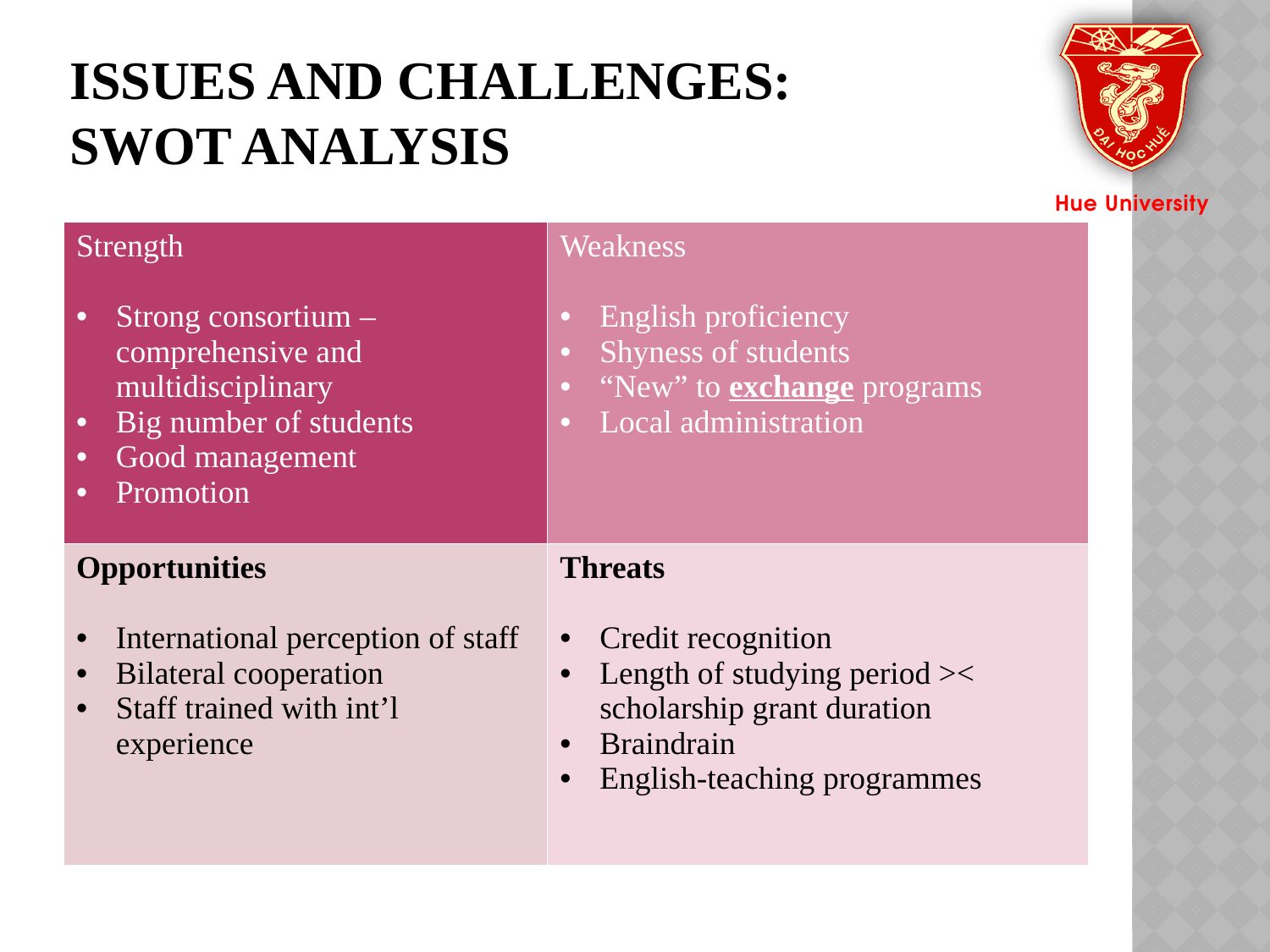

# Issues and Challenges: SWOT Analysis
| Strength Strong consortium – comprehensive and multidisciplinary Big number of students Good management Promotion | Weakness English proficiency Shyness of students “New” to exchange programs Local administration |
| --- | --- |
| Opportunities International perception of staff Bilateral cooperation Staff trained with int’l experience | Threats Credit recognition Length of studying period >< scholarship grant duration Braindrain English-teaching programmes |